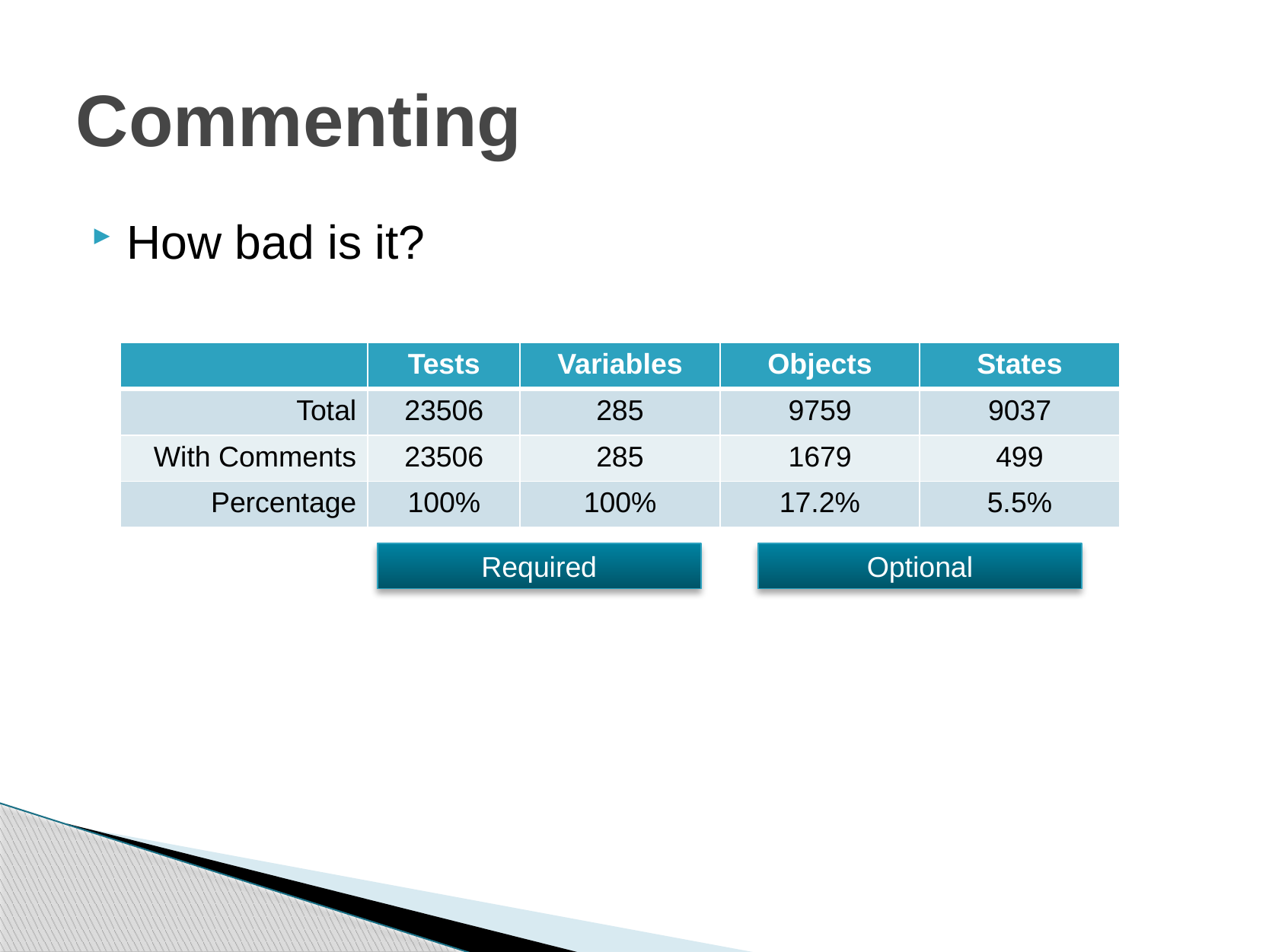

# Commenting
How bad is it?

|  | Tests | Variables | Objects | States |
| --- | --- | --- | --- | --- |
| Total | 23506 | 285 | 9759 | 9037 |
| With Comments | 23506 | 285 | 1679 | 499 |
| Percentage | 100% | 100% | 17.2% | 5.5% |
Required
Optional